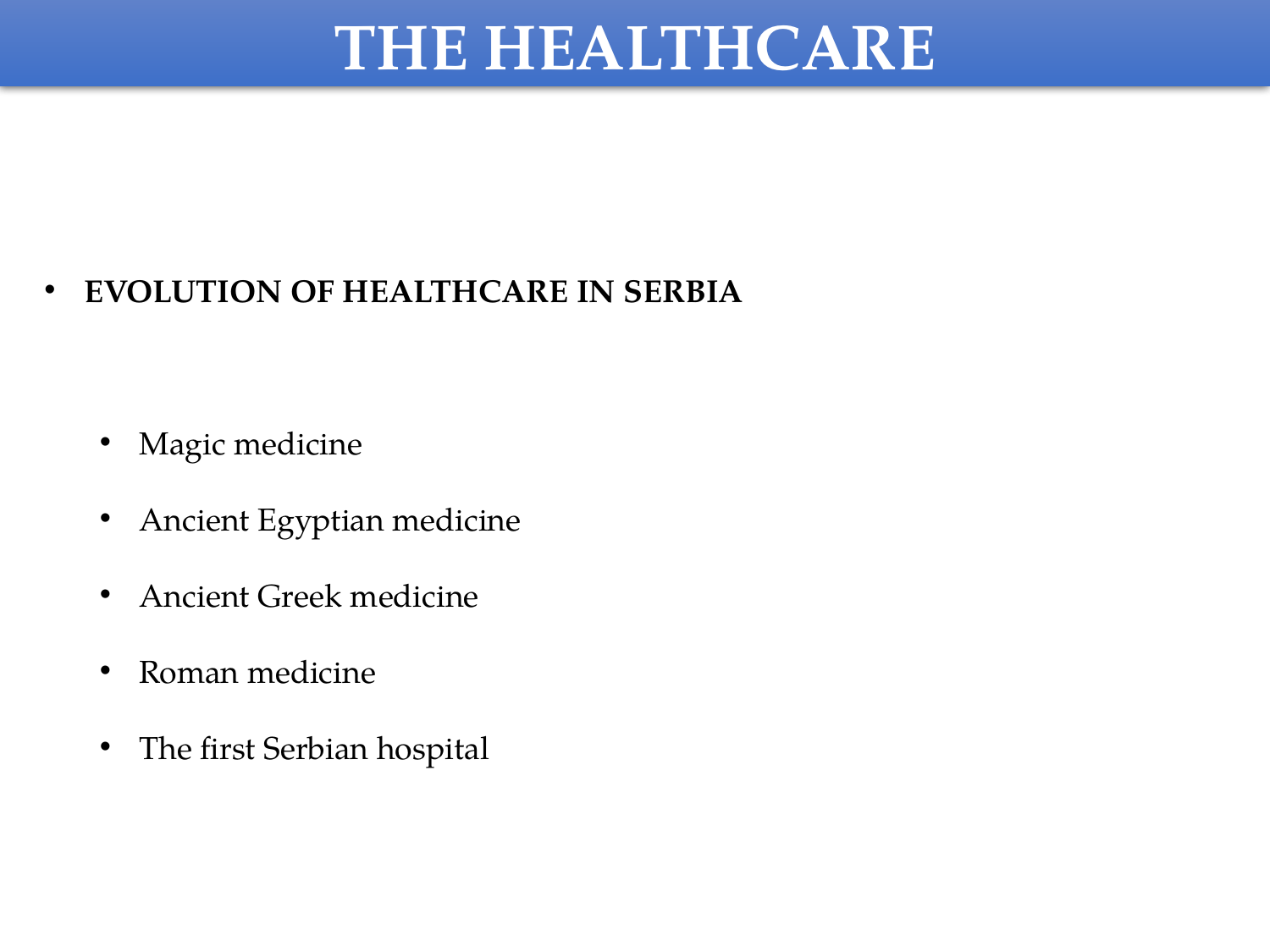

THE HEALTHCARE
EVOLUTION OF HEALTHCARE IN SERBIA

Magic medicine
Ancient Egyptian medicine
Ancient Greek medicine
Roman medicine
The first Serbian hospital